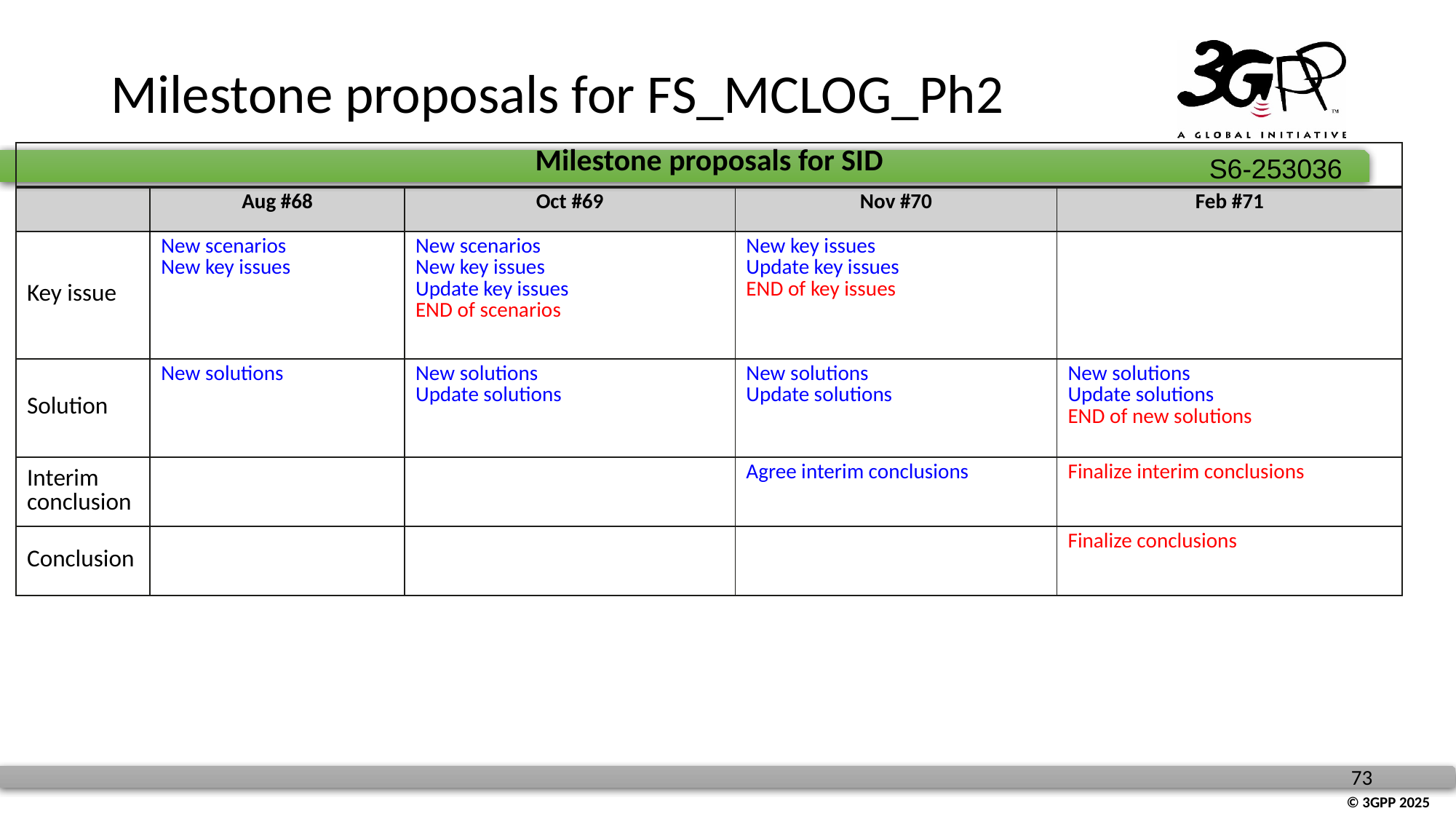

# Milestone proposals for FS_MCLOG_Ph2
| Milestone proposals for SID |  |  |  |  |
| --- | --- | --- | --- | --- |
|  | Aug #68 | Oct #69 | Nov #70 | Feb #71 |
| Key issue | New scenarios New key issues | New scenarios New key issues Update key issues END of scenarios | New key issues Update key issues END of key issues |  |
| Solution | New solutions | New solutions Update solutions | New solutions Update solutions | New solutions Update solutions END of new solutions |
| Interim conclusion |  |  | Agree interim conclusions | Finalize interim conclusions |
| Conclusion |  |  |  | Finalize conclusions |